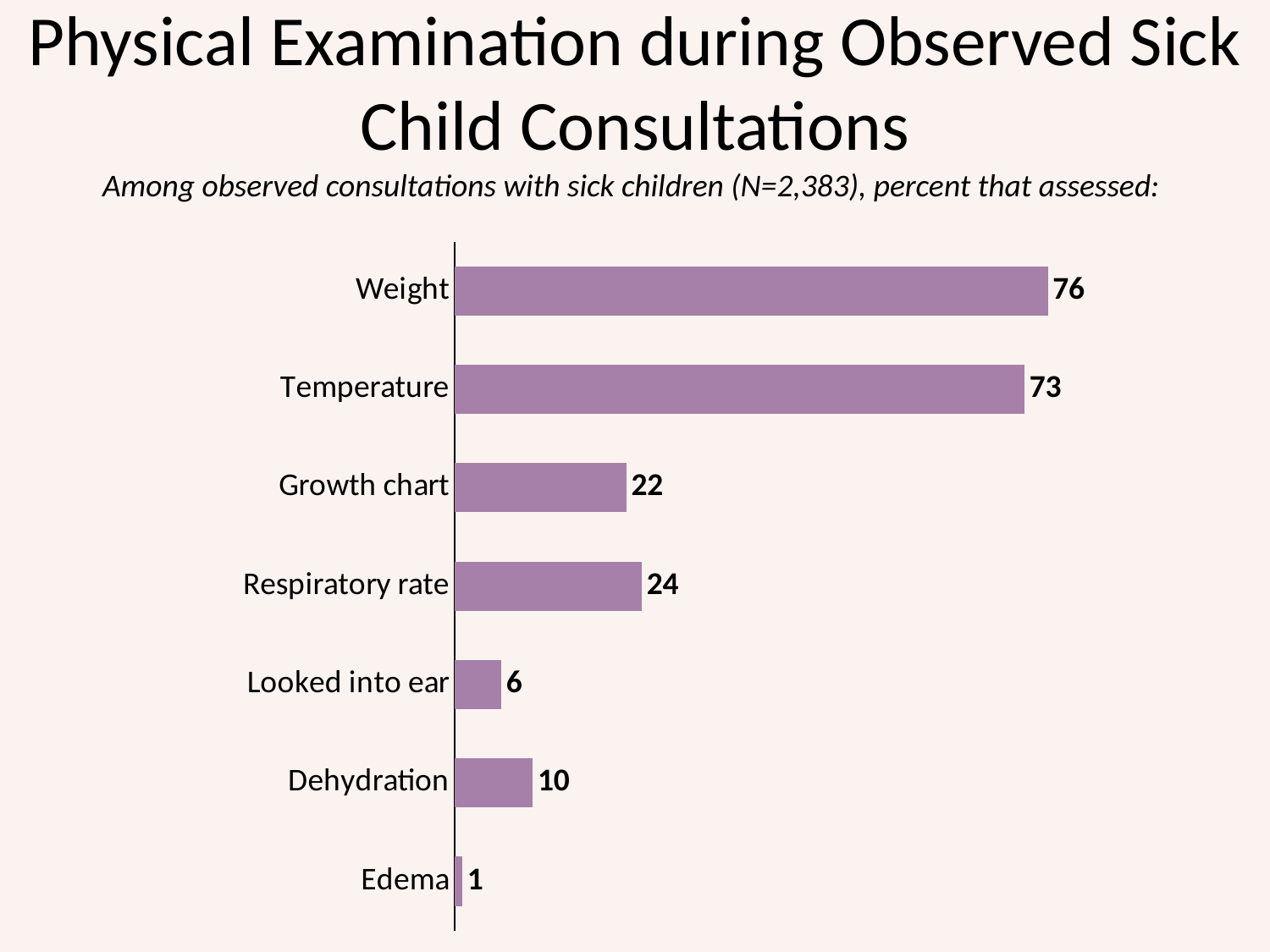

# Physical Examination during Observed Sick Child Consultations
Among observed consultations with sick children (N=2,383), percent that assessed:

### Chart

| Category | Column1 |
|---|---|
| Edema | 1.0 |
| Dehydration | 10.0 |
| Looked into ear | 6.0 |
| Respiratory rate | 24.0 |
| Growth chart | 22.0 |
| Temperature | 73.0 |
| Weight | 76.0 |